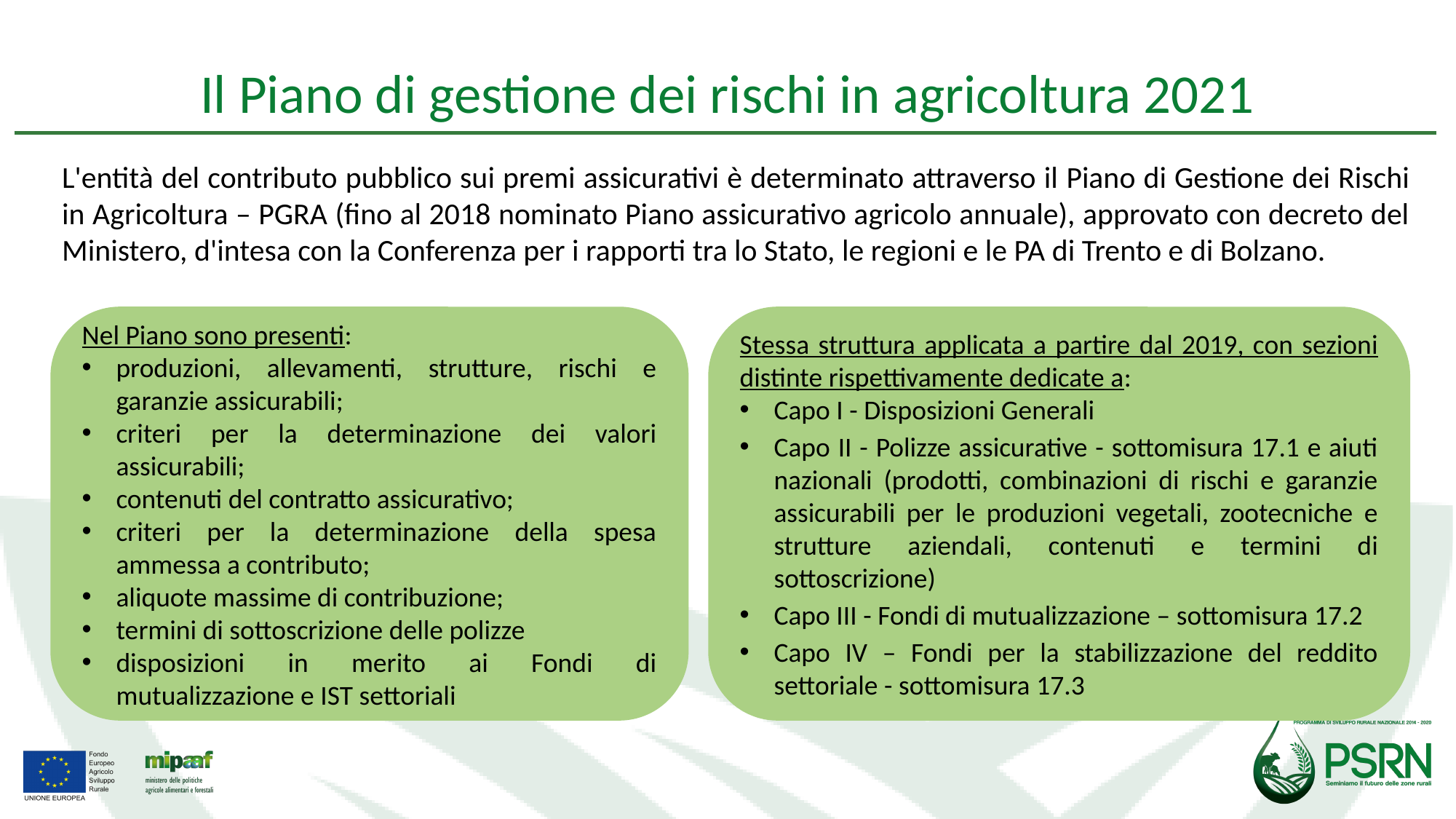

Il Piano di gestione dei rischi in agricoltura 2021
L'entità del contributo pubblico sui premi assicurativi è determinato attraverso il Piano di Gestione dei Rischi in Agricoltura – PGRA (fino al 2018 nominato Piano assicurativo agricolo annuale), approvato con decreto del Ministero, d'intesa con la Conferenza per i rapporti tra lo Stato, le regioni e le PA di Trento e di Bolzano.
Nel Piano sono presenti:
produzioni, allevamenti, strutture, rischi e garanzie assicurabili;
criteri per la determinazione dei valori assicurabili;
contenuti del contratto assicurativo;
criteri per la determinazione della spesa ammessa a contributo;
aliquote massime di contribuzione;
termini di sottoscrizione delle polizze
disposizioni in merito ai Fondi di mutualizzazione e IST settoriali
Stessa struttura applicata a partire dal 2019, con sezioni distinte rispettivamente dedicate a:
Capo I - Disposizioni Generali
Capo II - Polizze assicurative - sottomisura 17.1 e aiuti nazionali (prodotti, combinazioni di rischi e garanzie assicurabili per le produzioni vegetali, zootecniche e strutture aziendali, contenuti e termini di sottoscrizione)
Capo III - Fondi di mutualizzazione – sottomisura 17.2
Capo IV – Fondi per la stabilizzazione del reddito settoriale - sottomisura 17.3